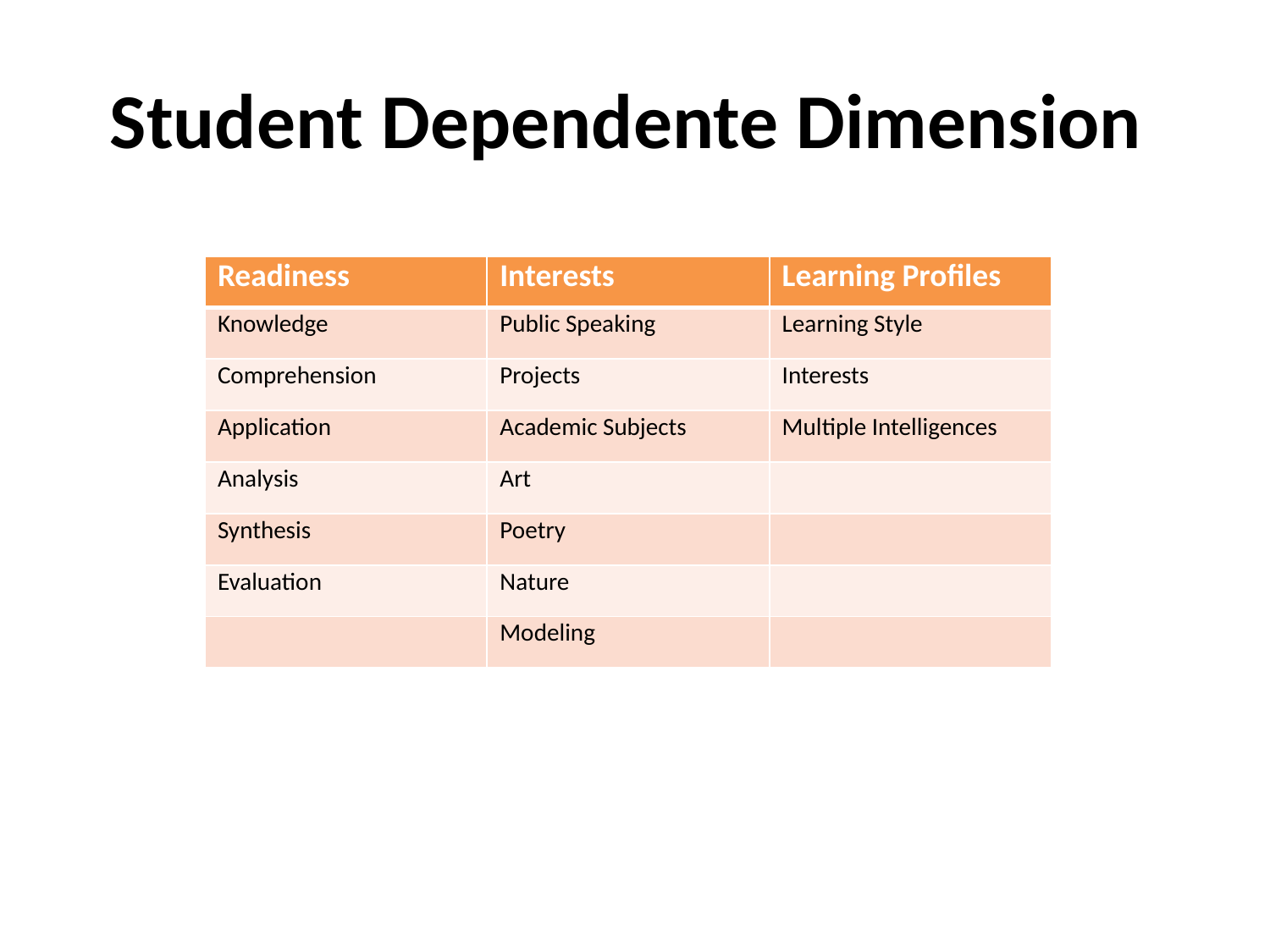

# Student Dependente Dimension
| Readiness | Interests | Learning Profiles |
| --- | --- | --- |
| Knowledge | Public Speaking | Learning Style |
| Comprehension | Projects | Interests |
| Application | Academic Subjects | Multiple Intelligences |
| Analysis | Art |  |
| Synthesis | Poetry |  |
| Evaluation | Nature |  |
|  | Modeling |  |